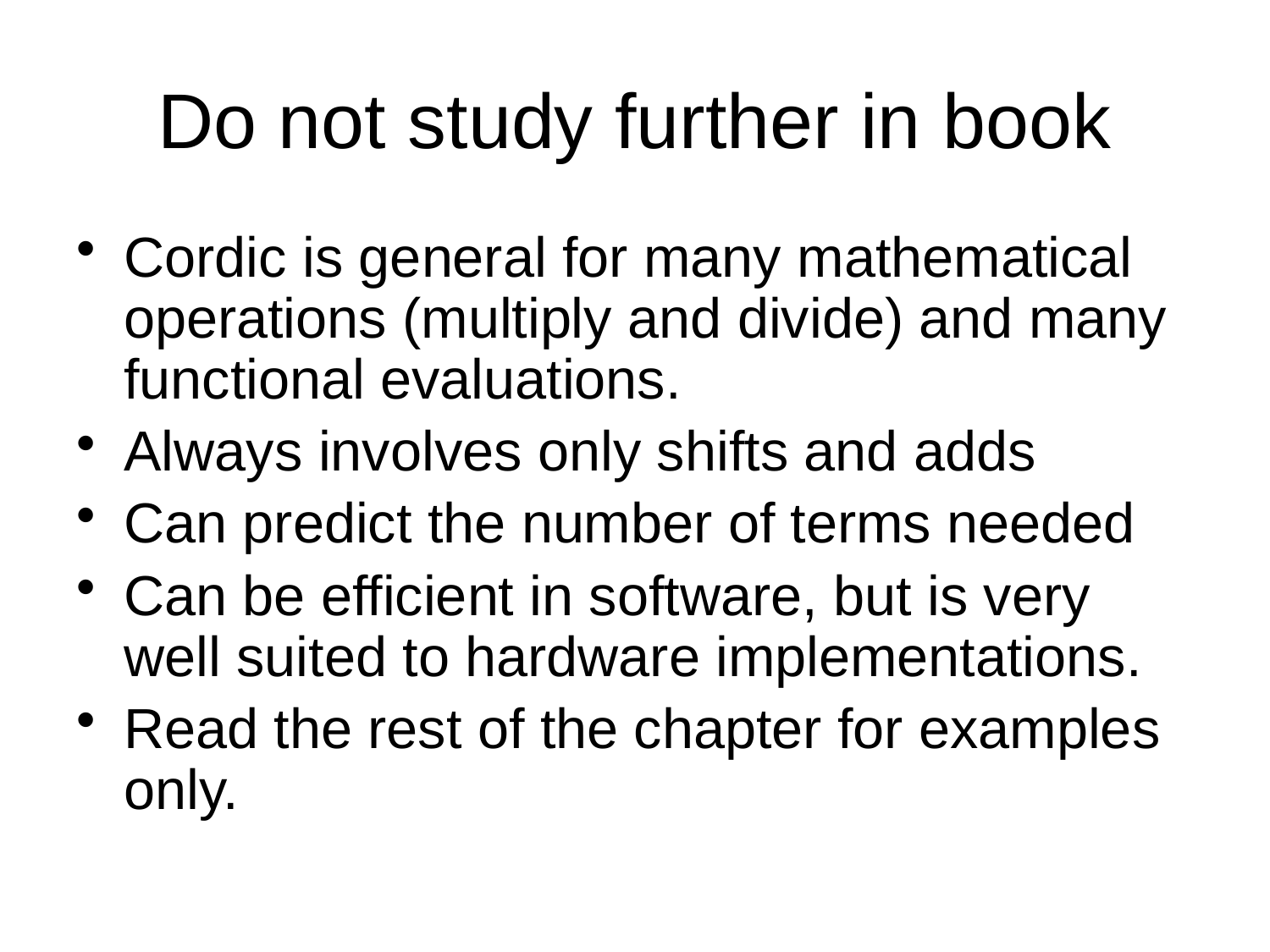

# Do not study further in book
Cordic is general for many mathematical operations (multiply and divide) and many functional evaluations.
Always involves only shifts and adds
Can predict the number of terms needed
Can be efficient in software, but is very well suited to hardware implementations.
Read the rest of the chapter for examples only.